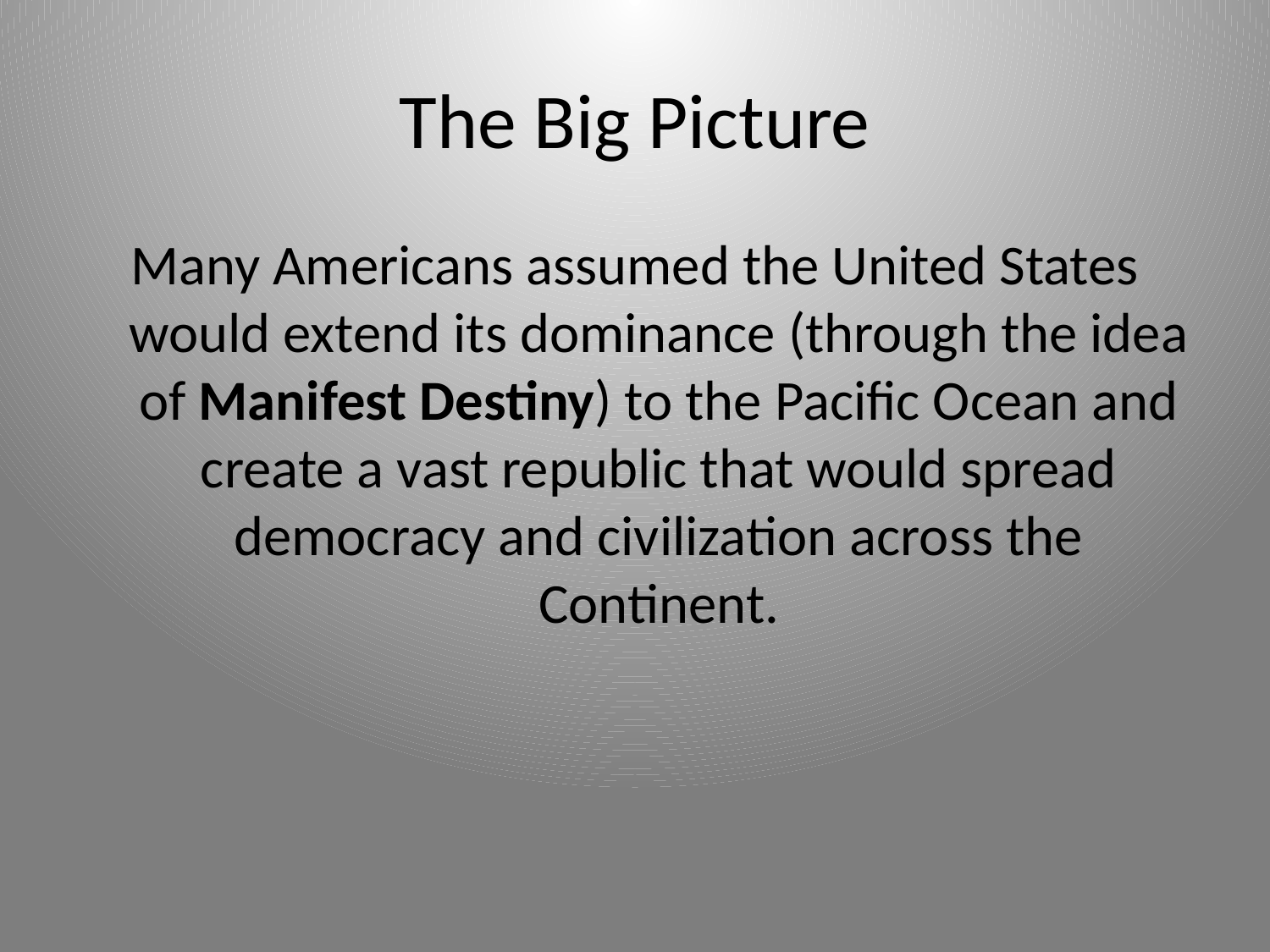

# The Big Picture
Many Americans assumed the United States would extend its dominance (through the idea of Manifest Destiny) to the Pacific Ocean and create a vast republic that would spread democracy and civilization across the Continent.